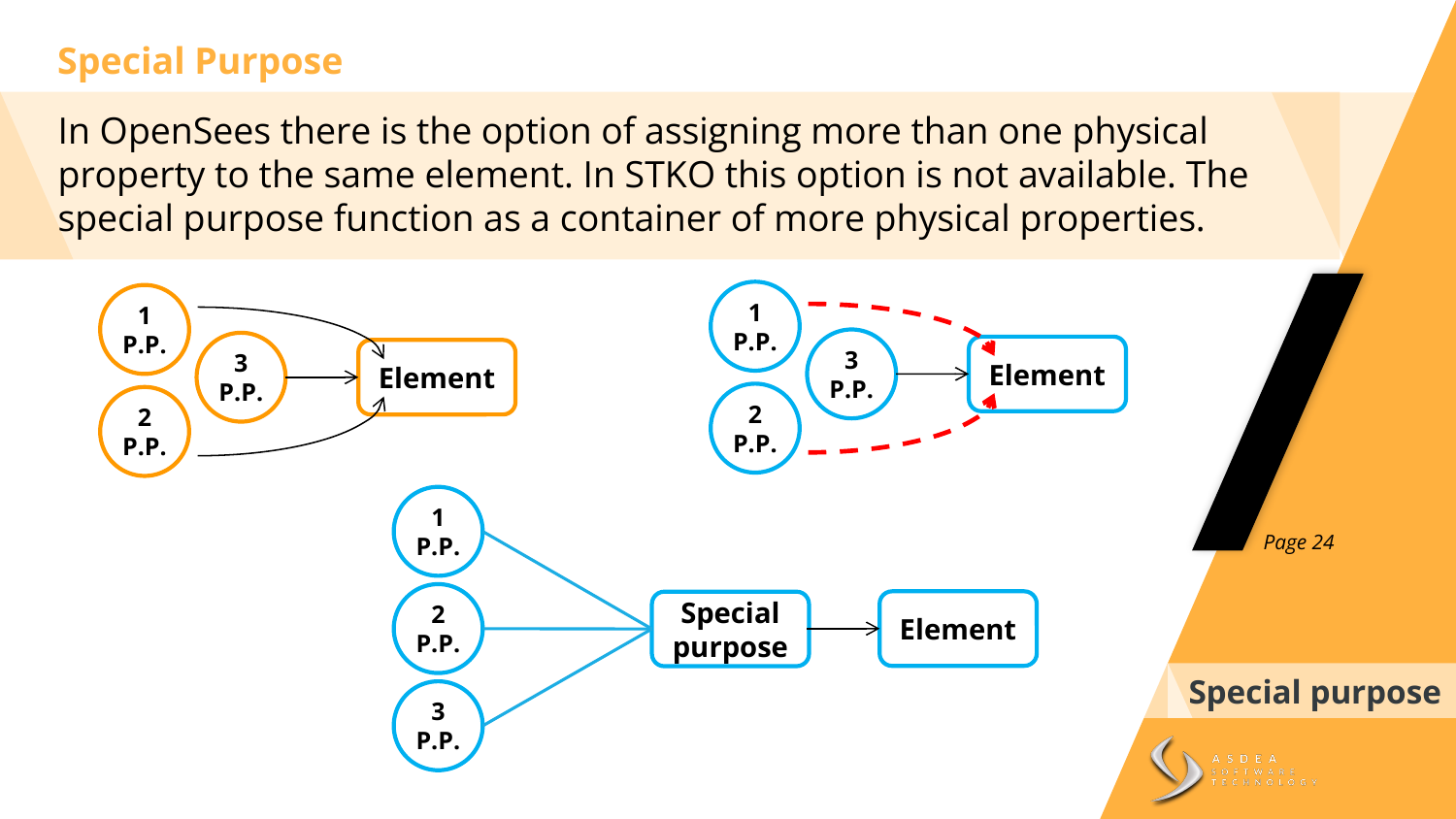

Special Purpose

In OpenSees there is the option of assigning more than one physical property to the same element. In STKO this option is not available. The special purpose function as a container of more physical properties.
1 P.P.
1 P.P.

3 P.P.

3 P.P.

Element
Element
2 P.P.
2 P.P.
1 P.P.
Page 24
2 P.P.
Element
Special
purpose

Special purpose

3 P.P.